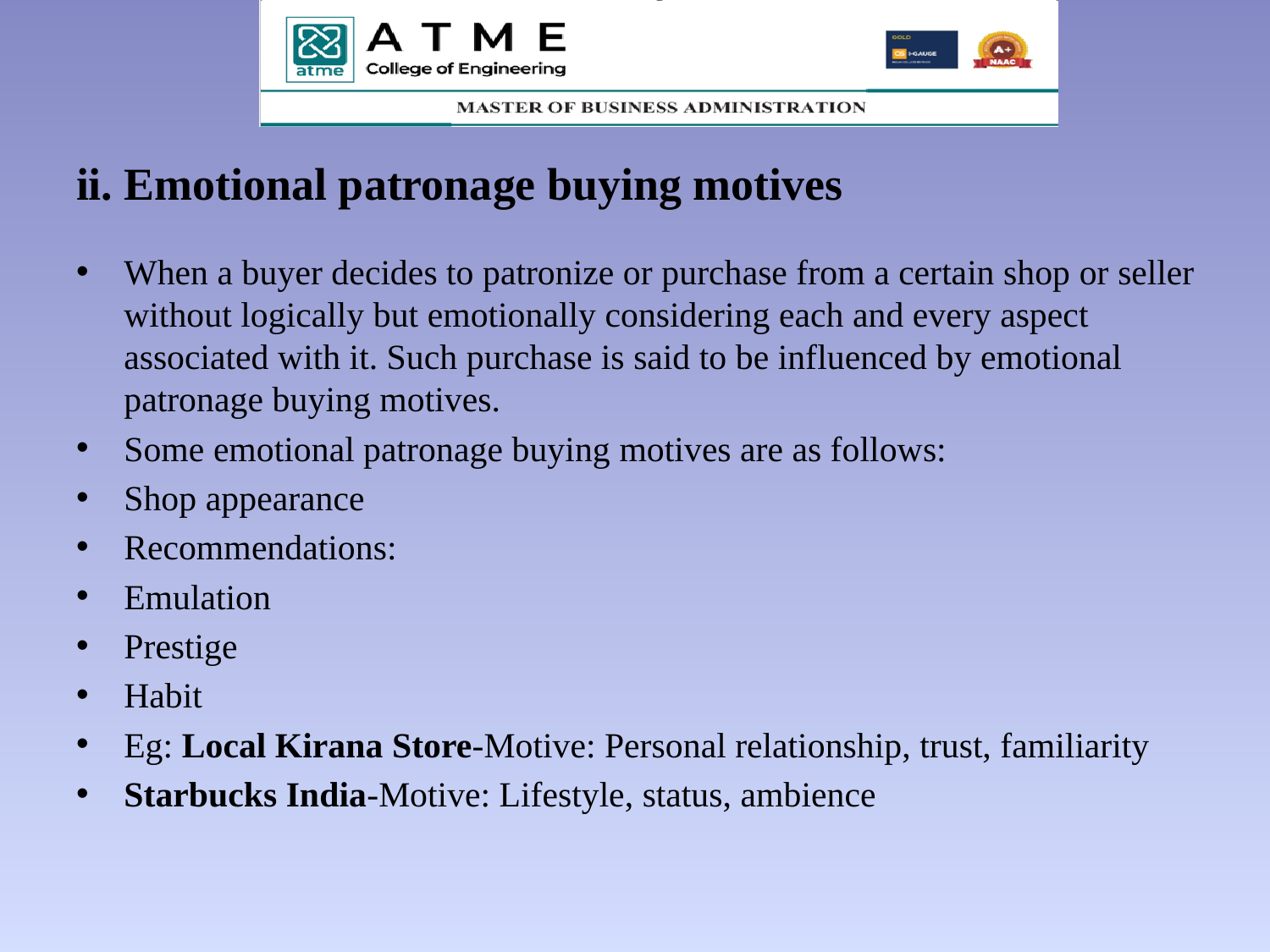

# ii. Emotional patronage buying motives
When a buyer decides to patronize or purchase from a certain shop or seller without logically but emotionally considering each and every aspect associated with it. Such purchase is said to be influenced by emotional patronage buying motives.
Some emotional patronage buying motives are as follows:
Shop appearance
Recommendations:
Emulation
Prestige
Habit
Eg: Local Kirana Store-Motive: Personal relationship, trust, familiarity
Starbucks India-Motive: Lifestyle, status, ambience